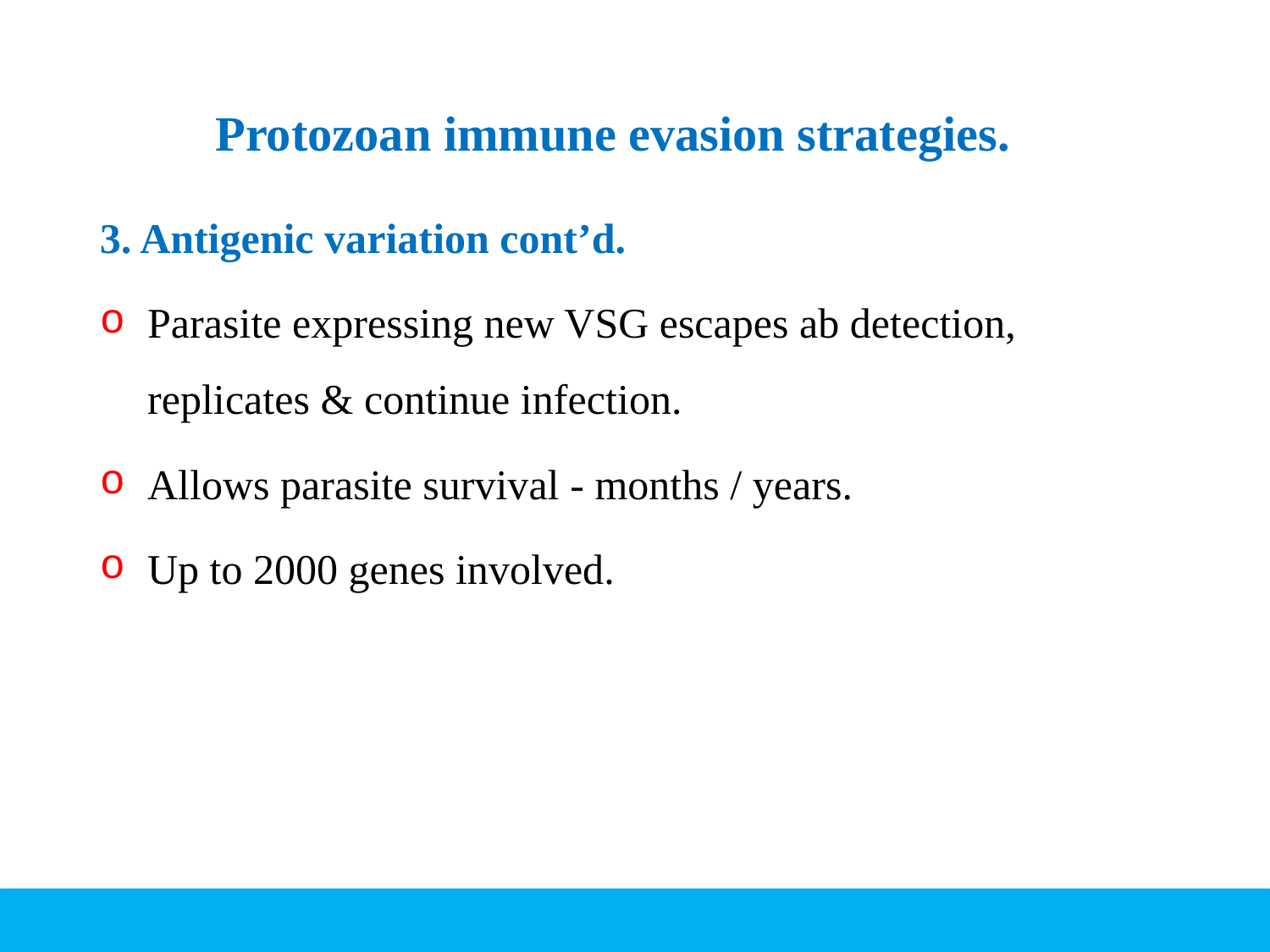

# Protozoan immune evasion strategies.
3. Antigenic variation cont’d.
Parasite expressing new VSG escapes ab detection, replicates & continue infection.
Allows parasite survival - months / years.
Up to 2000 genes involved.